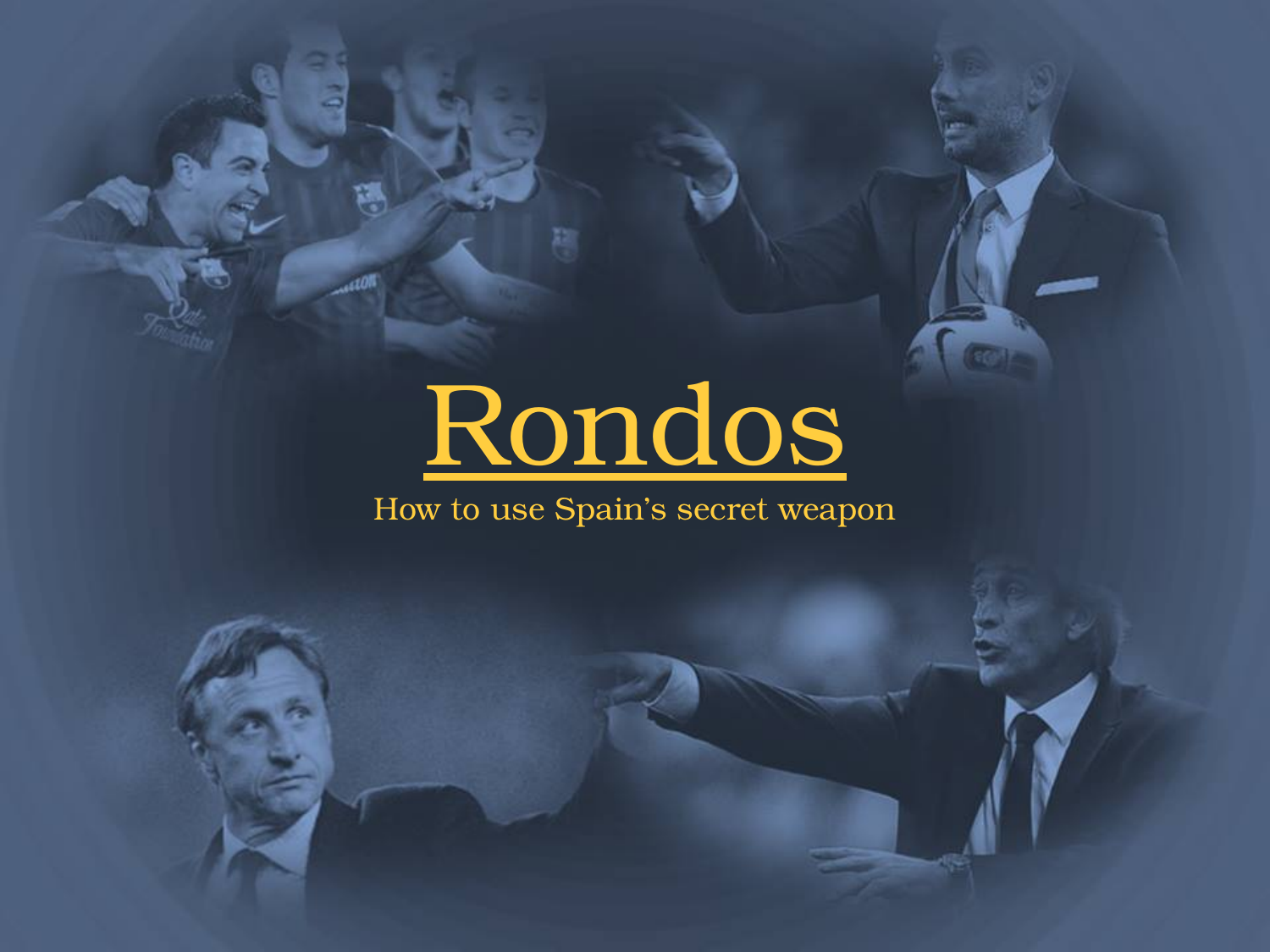

# Rondos How to use Spain’s secret weapon